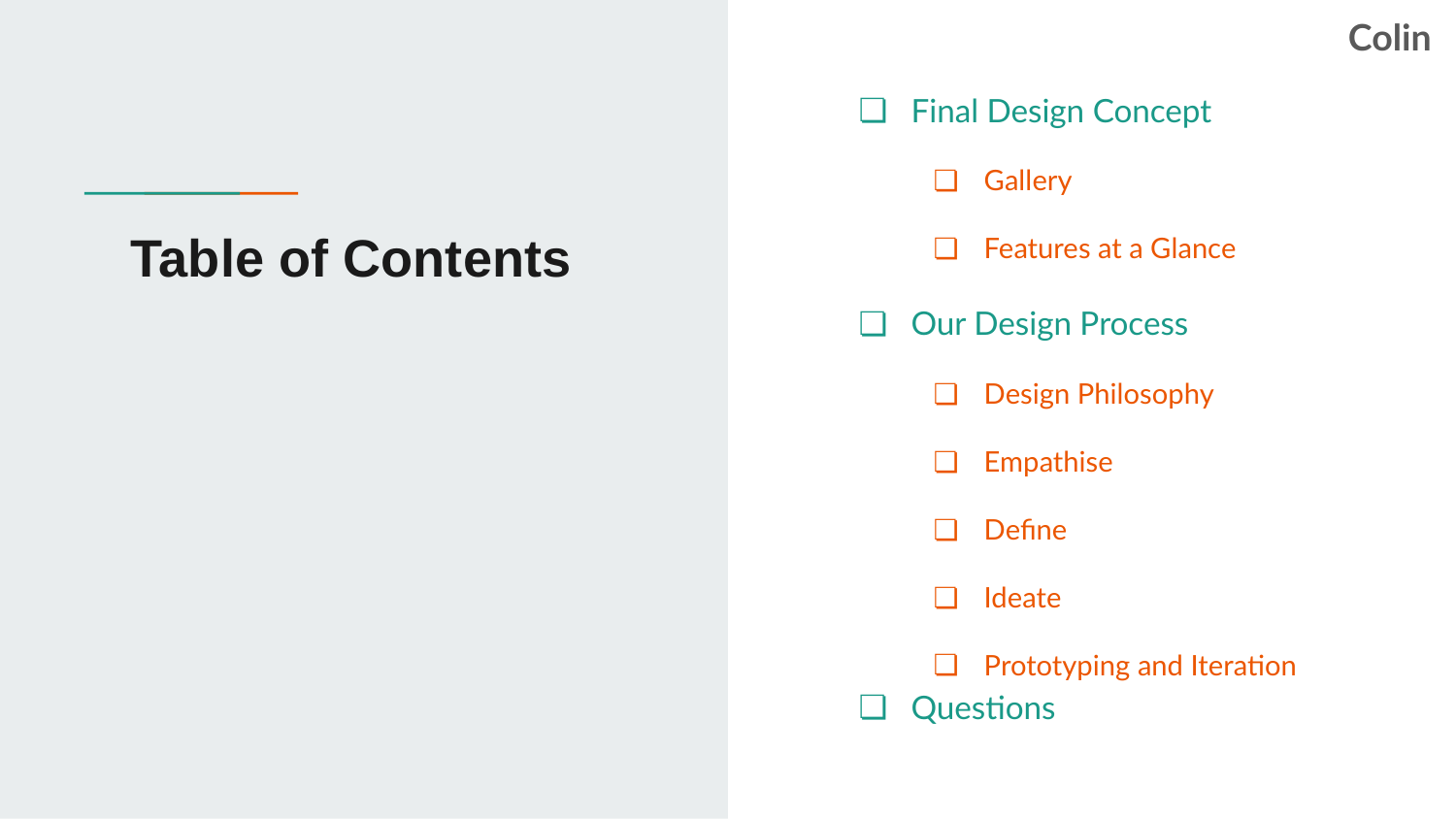

Colin
Final Design Concept
Gallery
Features at a Glance
Our Design Process
Design Philosophy
Empathise
Define
Ideate
Prototyping and Iteration
Questions
# Table of Contents